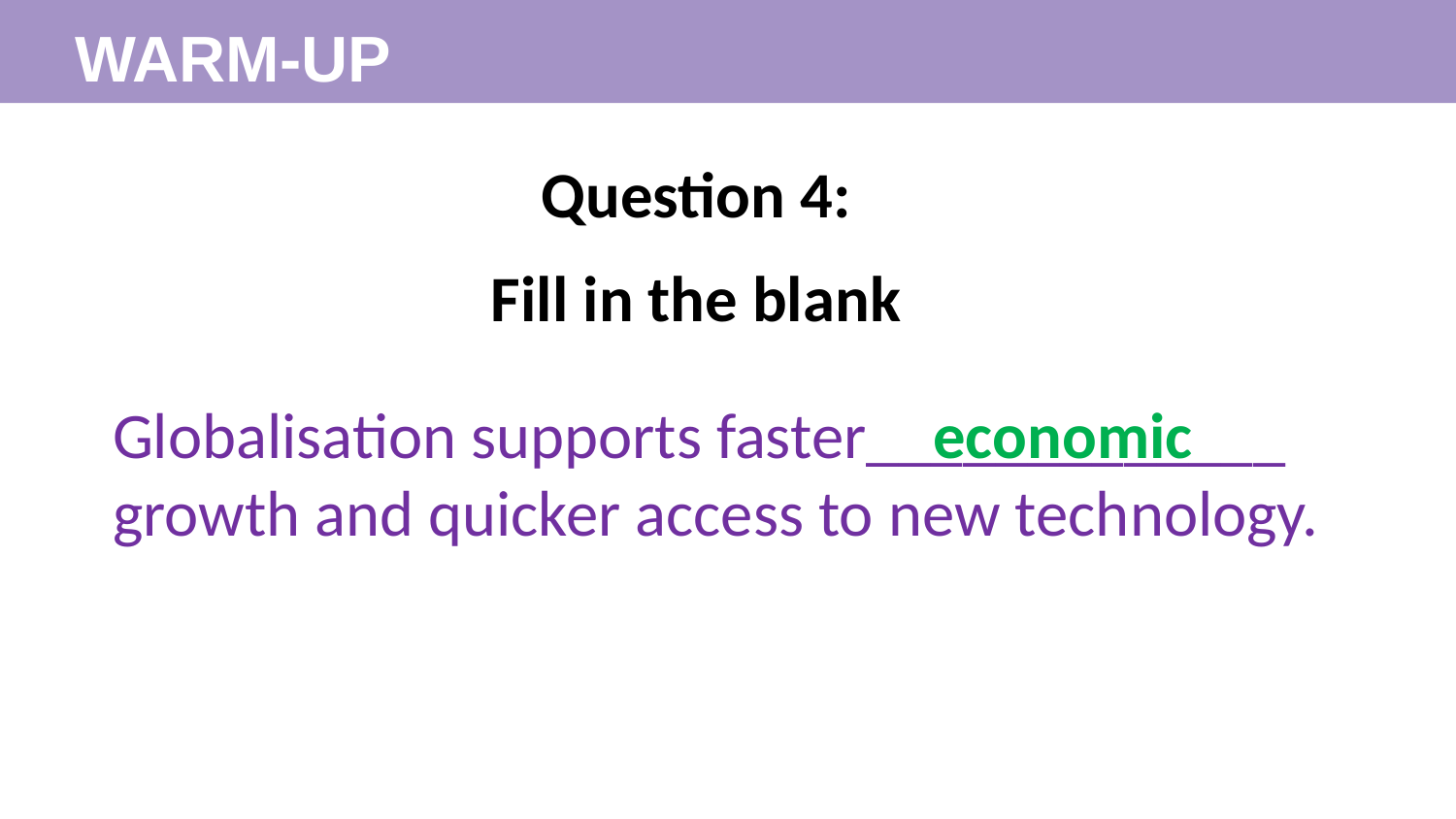

WARM-UP
Question 4:
Fill in the blank
Globalisation supports faster_____________ growth and quicker access to new technology.
economic